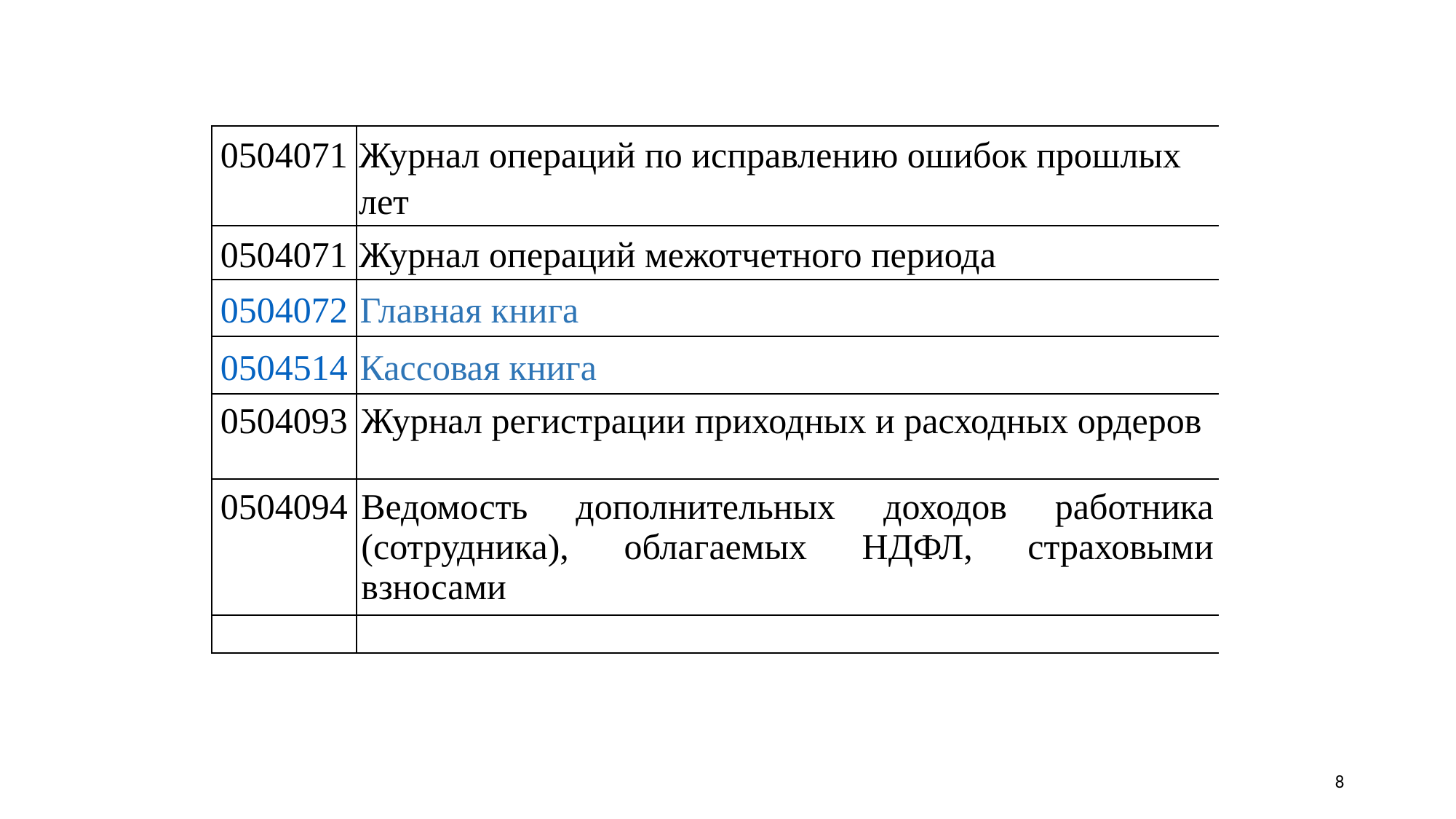

| 0504071 | Журнал операций по исправлению ошибок прошлых лет |
| --- | --- |
| 0504071 | Журнал операций межотчетного периода |
| 0504072 | Главная книга |
| 0504514 | Кассовая книга |
| 0504093 | Журнал регистрации приходных и расходных ордеров |
| 0504094 | Ведомость дополнительных доходов работника (сотрудника), облагаемых НДФЛ, страховыми взносами |
|  |  |
8